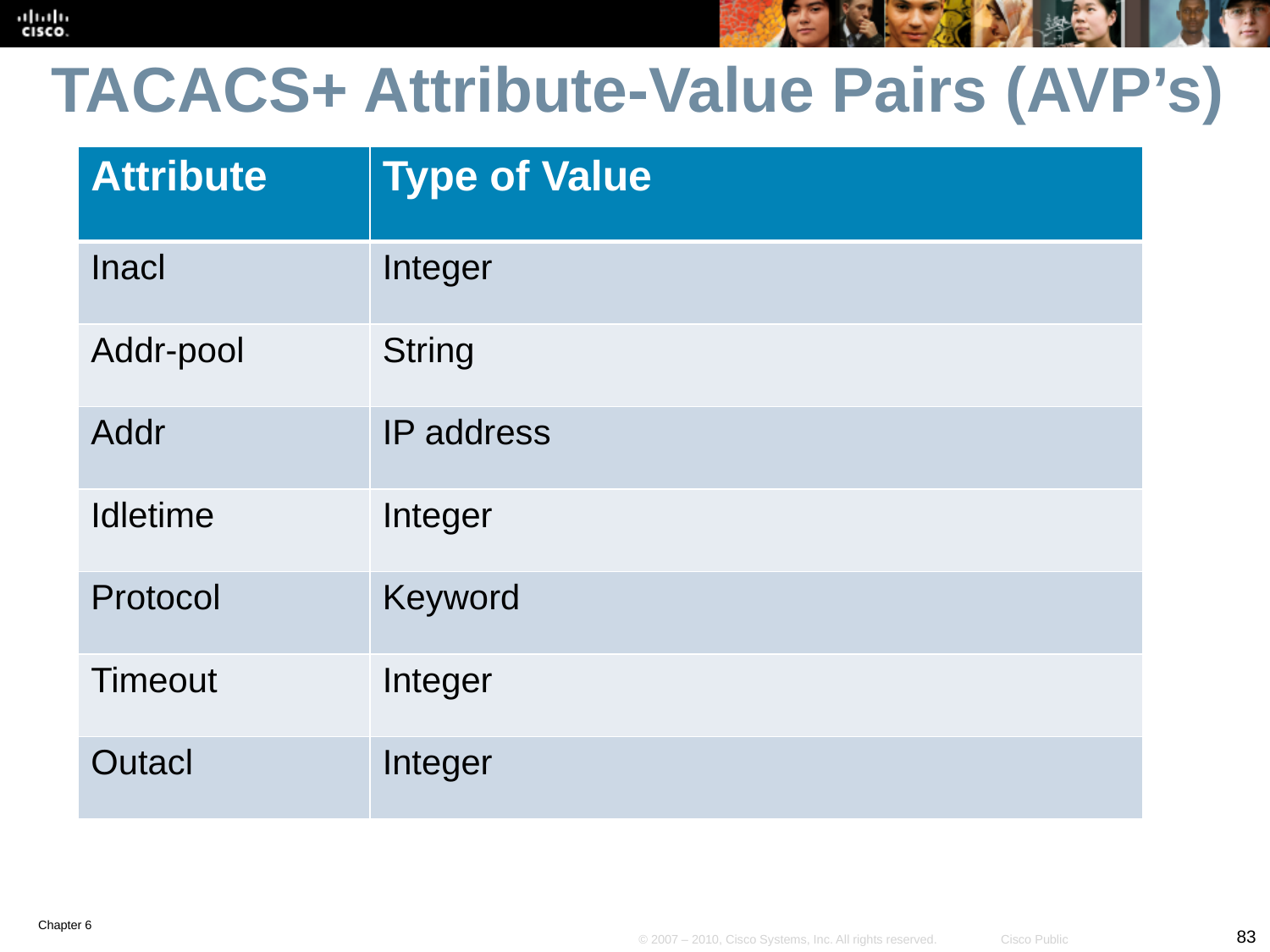

# TACACS+ Attribute-Value Pairs (AVP’s)
| Attribute | Type of Value |
| --- | --- |
| Inacl | Integer |
| Addr-pool | String |
| Addr | IP address |
| Idletime | Integer |
| Protocol | Keyword |
| Timeout | Integer |
| Outacl | Integer |